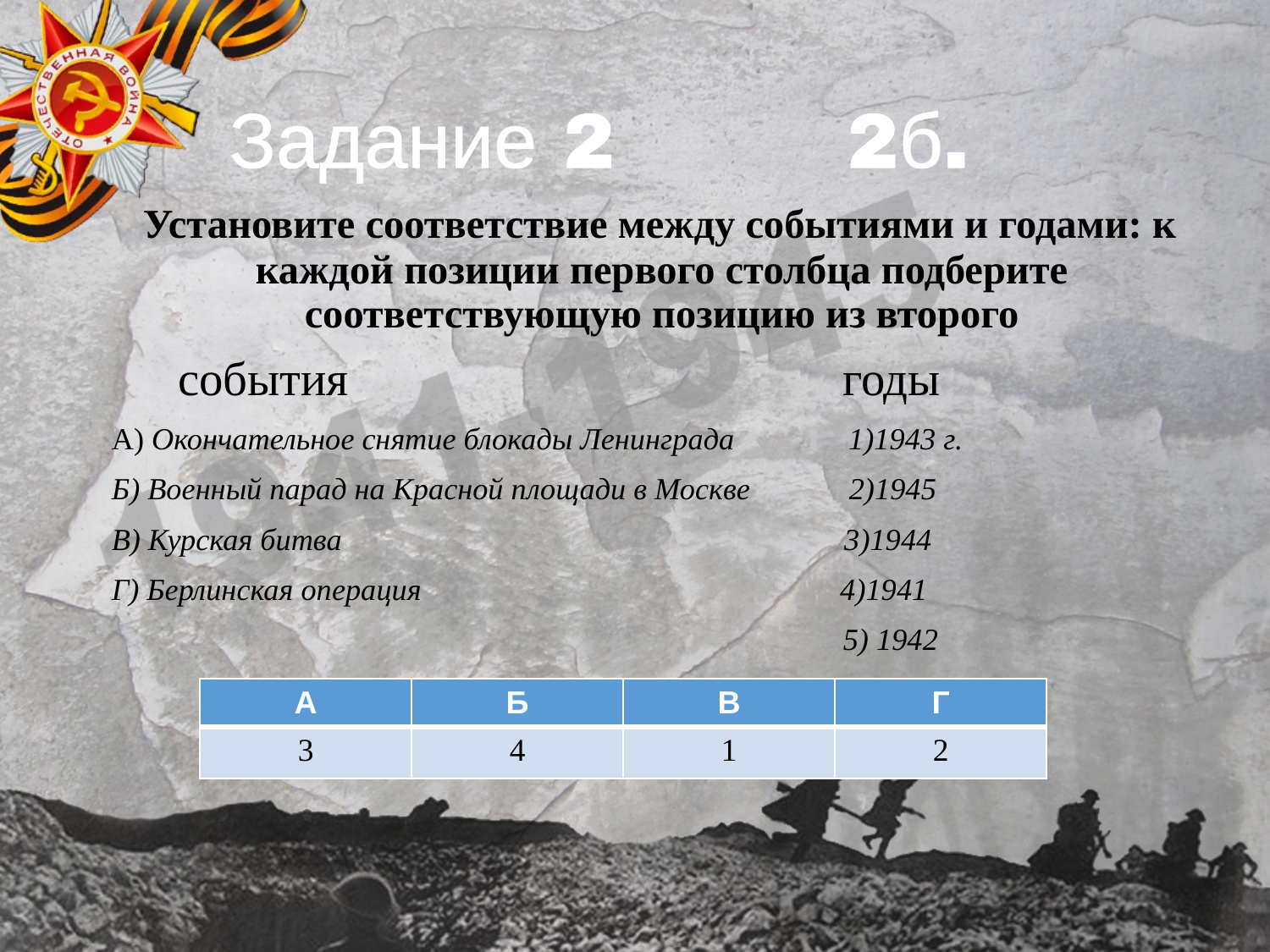

# Задание 2         2б.
  Установите соответствие между событиями и годами: к каждой позиции первого столбца подберите соответствующую позицию из второго
     события                                         годы
А) Окончательное снятие блокады Ленинграда               1)1943 г.
Б) Военный парад на Красной площади в Москве             2)1945
В) Курская битва                                                                  3)1944
Г) Берлинская операция                                                       4)1941
                                                                                                5) 1942
| А | Б | В | Г |
| --- | --- | --- | --- |
| 3 | 4 | 1 | 2 |